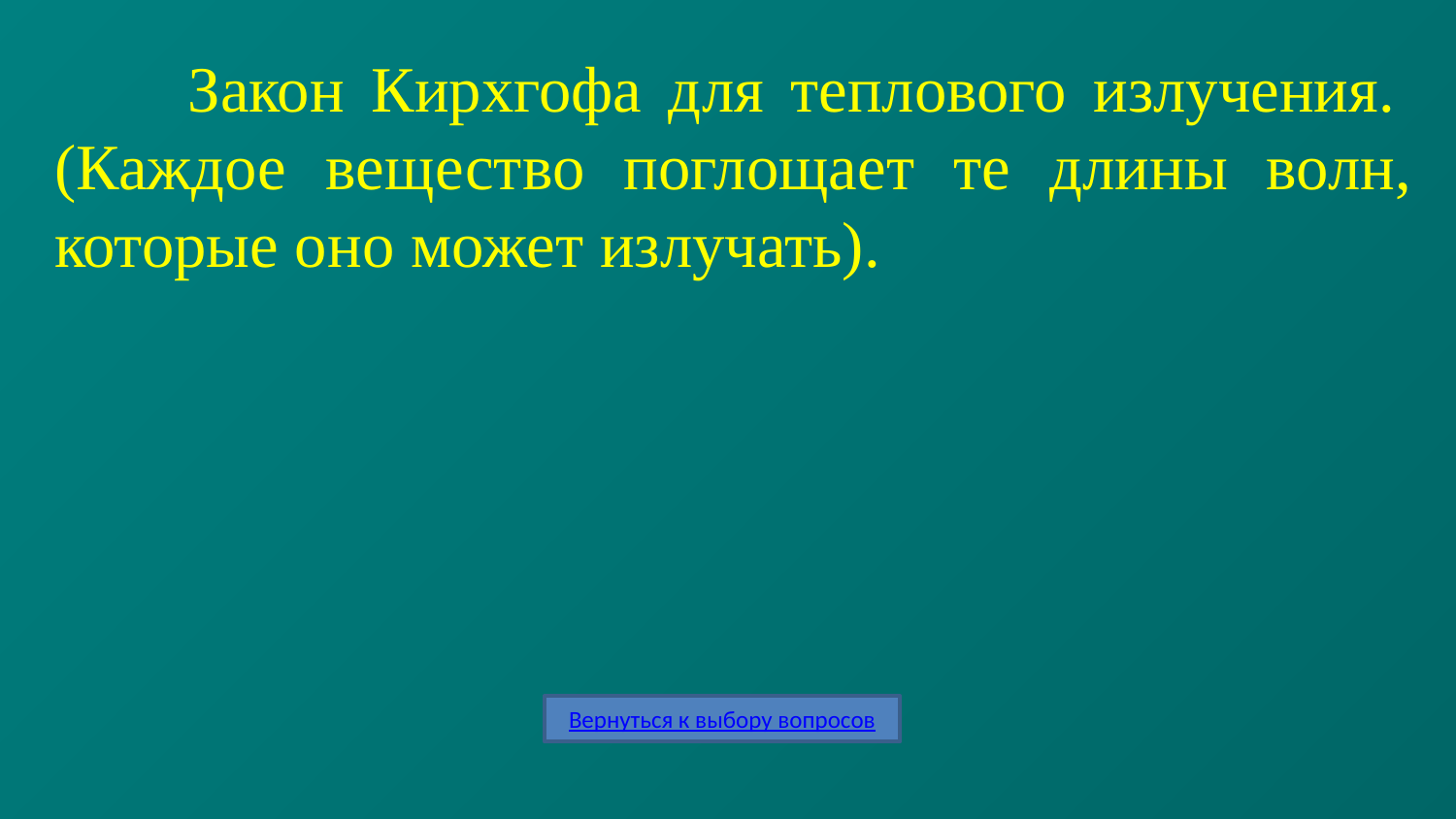

# Закон Кирхгофа для теплового излучения.  (Каждое вещество поглощает те длины волн, которые оно может излучать).